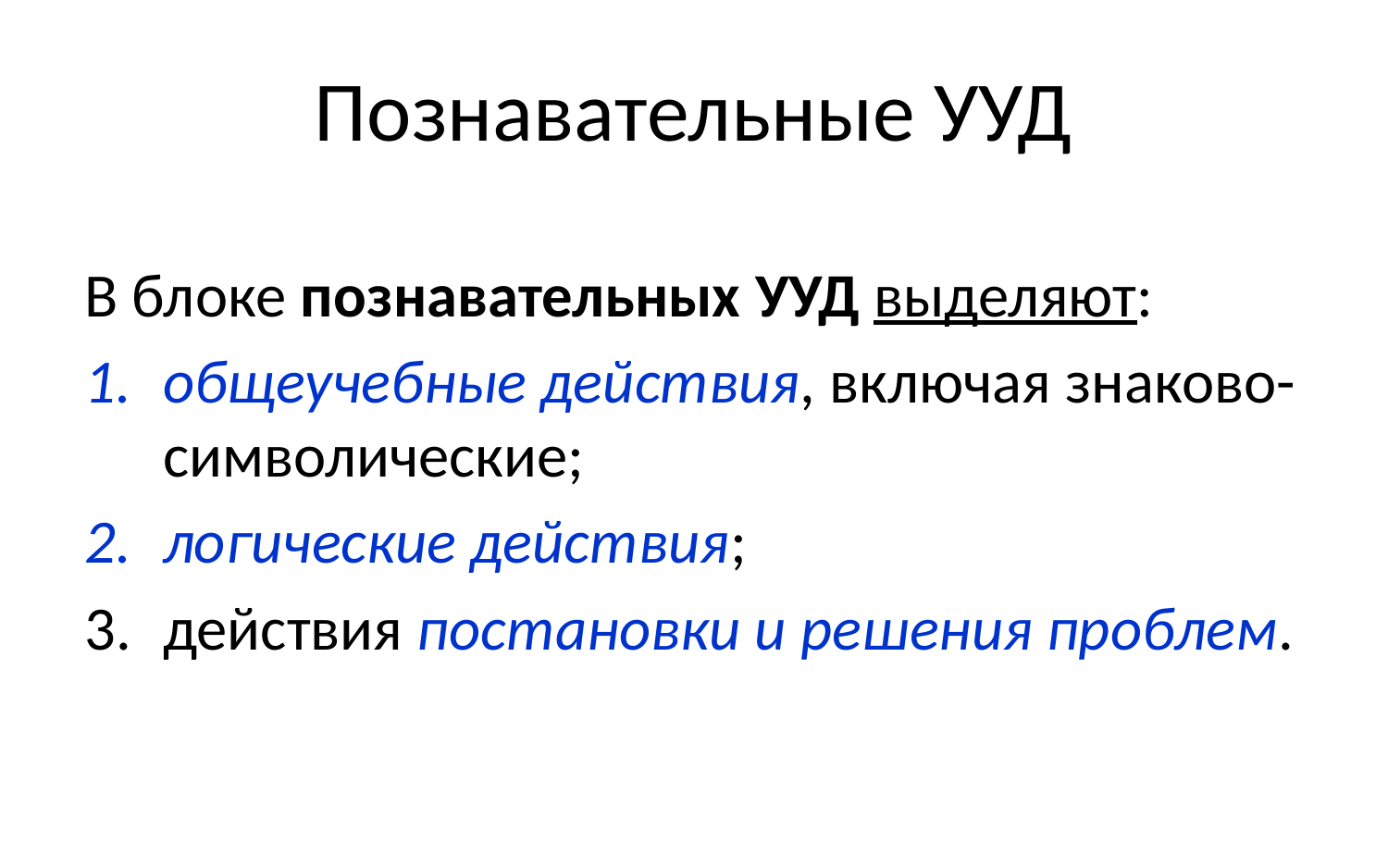

# Познавательные УУД
В блоке познавательных УУД выделяют:
общеучебные действия, включая знаково-символические;
логические действия;
действия постановки и решения проблем.